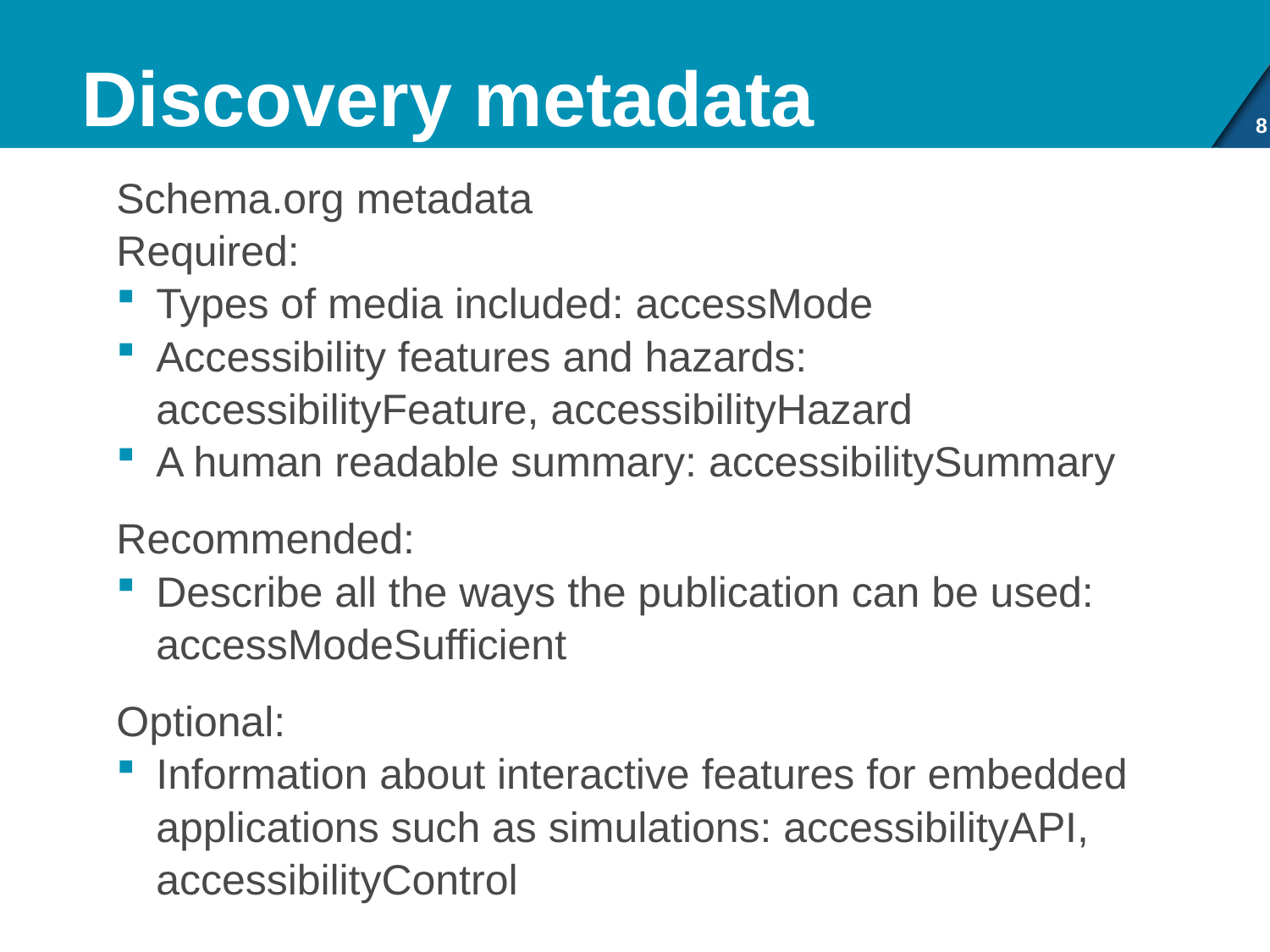

# Discovery metadata
8
Schema.org metadata
Required:
Types of media included: accessMode
Accessibility features and hazards: accessibilityFeature, accessibilityHazard
A human readable summary: accessibilitySummary

Recommended:
Describe all the ways the publication can be used: accessModeSufficient

Optional:
Information about interactive features for embedded applications such as simulations: accessibilityAPI, accessibilityControl